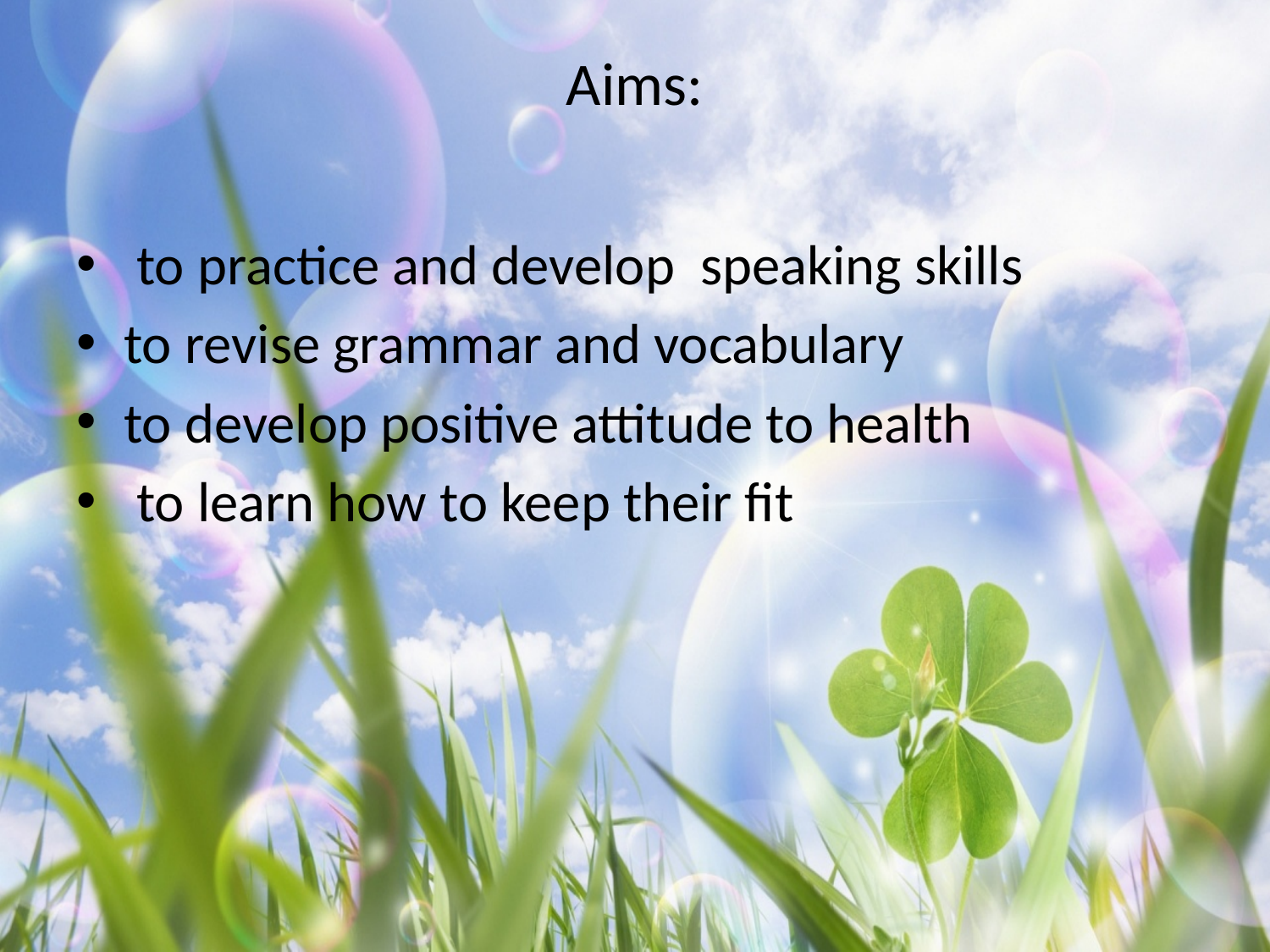

# Aims:
 to practice and develop  speaking skills
to revise grammar and vocabulary
to develop positive attitude to health
 to learn how to keep their fit